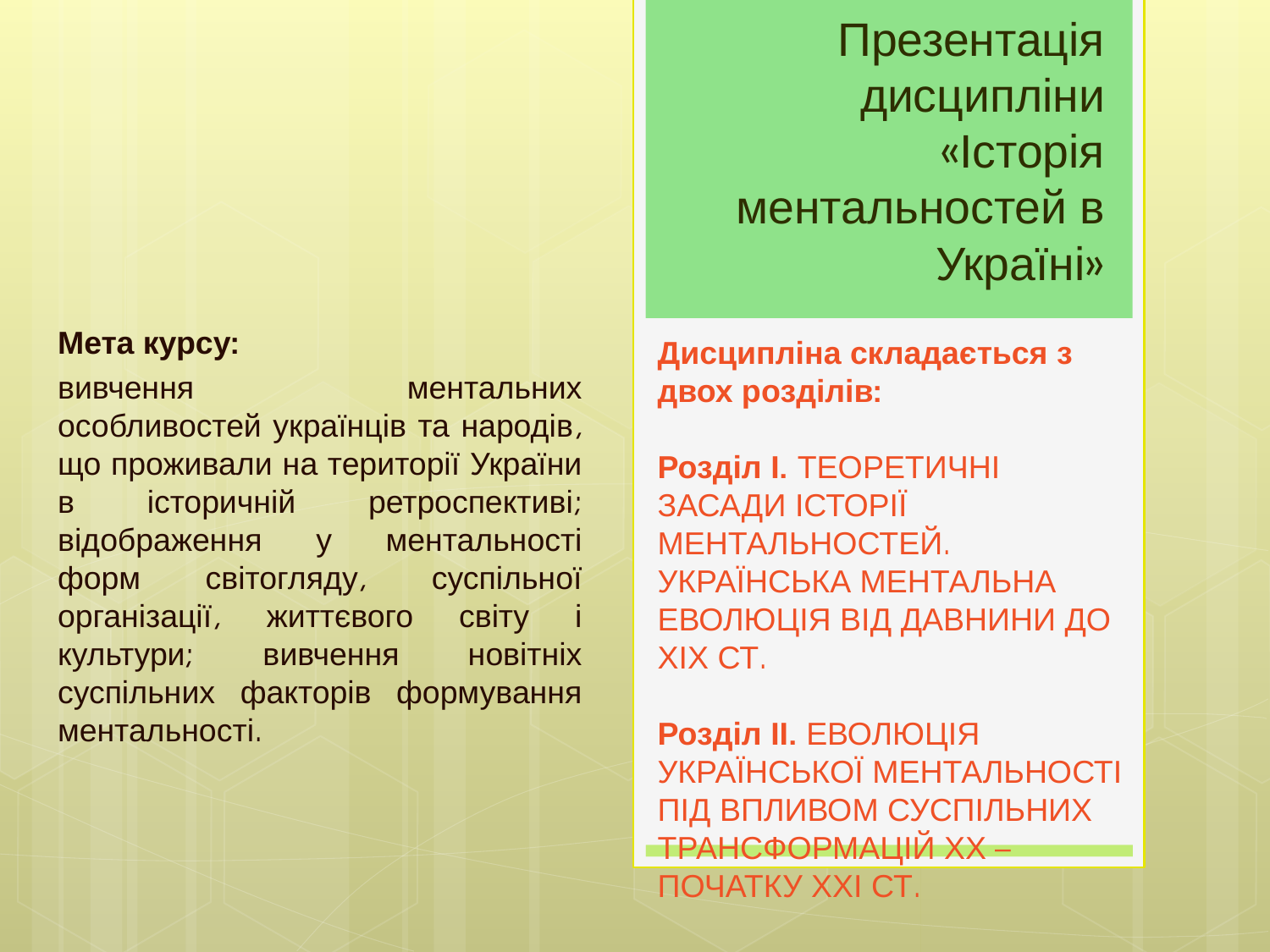

# Презентація дисципліни «Історія ментальностей в Україні»
Мета курсу:
вивчення ментальних особливостей українців та народів, що проживали на території України в історичній ретроспективі; відображення у ментальності форм світогляду, суспільної організації, життєвого світу і культури; вивчення новітніх суспільних факторів формування ментальності.
Дисципліна складається з двох розділів:
Розділ І. ТЕОРЕТИЧНІ ЗАСАДИ ІСТОРІЇ МЕНТАЛЬНОСТЕЙ. УКРАЇНСЬКА МЕНТАЛЬНА ЕВОЛЮЦІЯ ВІД ДАВНИНИ ДО ХІХ СТ.
Розділ ІІ. ЕВОЛЮЦІЯ УКРАЇНСЬКОЇ МЕНТАЛЬНОСТІ ПІД ВПЛИВОМ СУСПІЛЬНИХ ТРАНСФОРМАЦІЙ ХХ – ПОЧАТКУ ХХІ СТ.